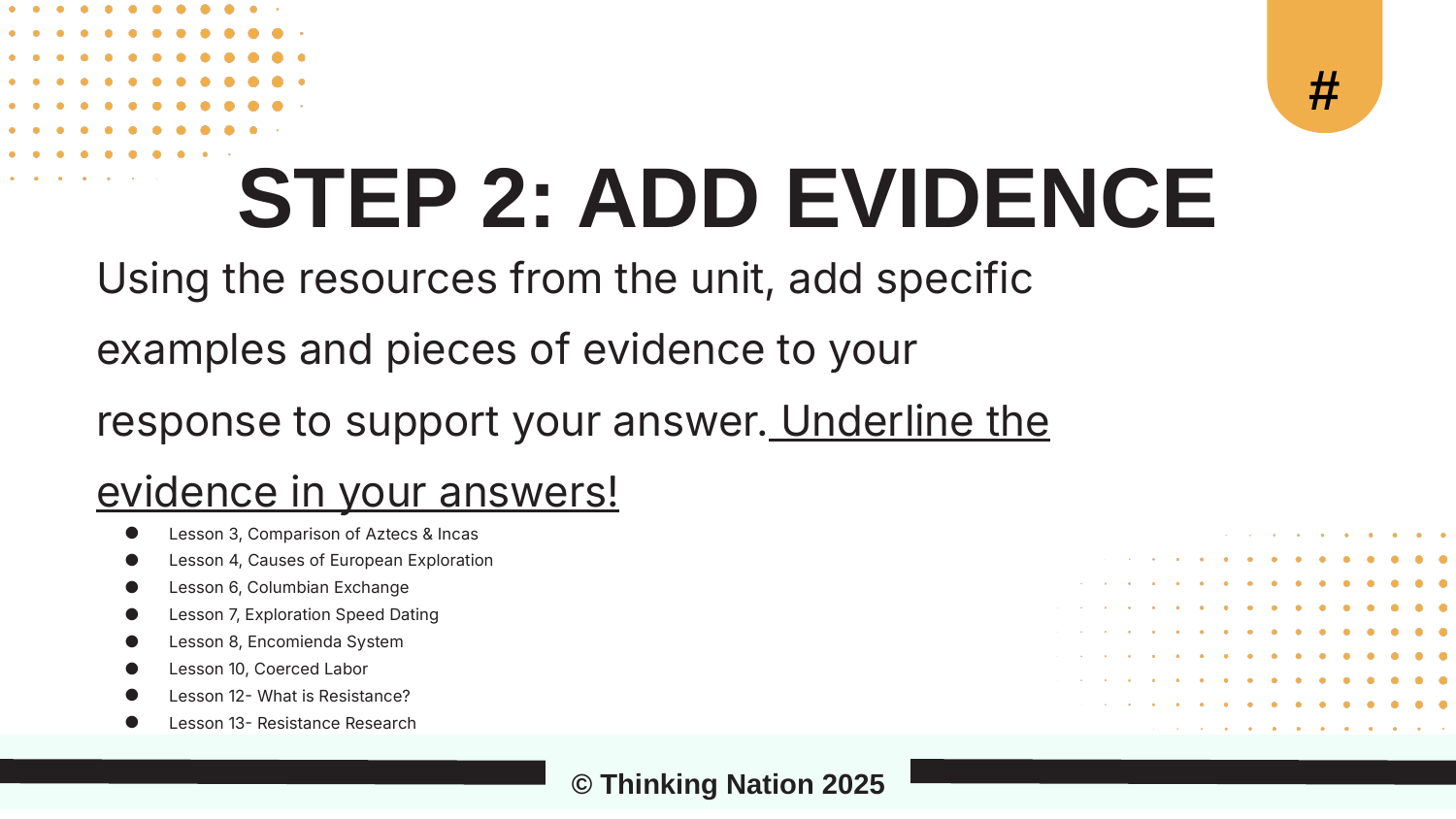

#
STEP 2: ADD EVIDENCE
Using the resources from the unit, add specific examples and pieces of evidence to your response to support your answer. Underline the evidence in your answers!
Lesson 3, Comparison of Aztecs & Incas
Lesson 4, Causes of European Exploration
Lesson 6, Columbian Exchange
Lesson 7, Exploration Speed Dating
Lesson 8, Encomienda System
Lesson 10, Coerced Labor
Lesson 12- What is Resistance?
Lesson 13- Resistance Research

© Thinking Nation 2025